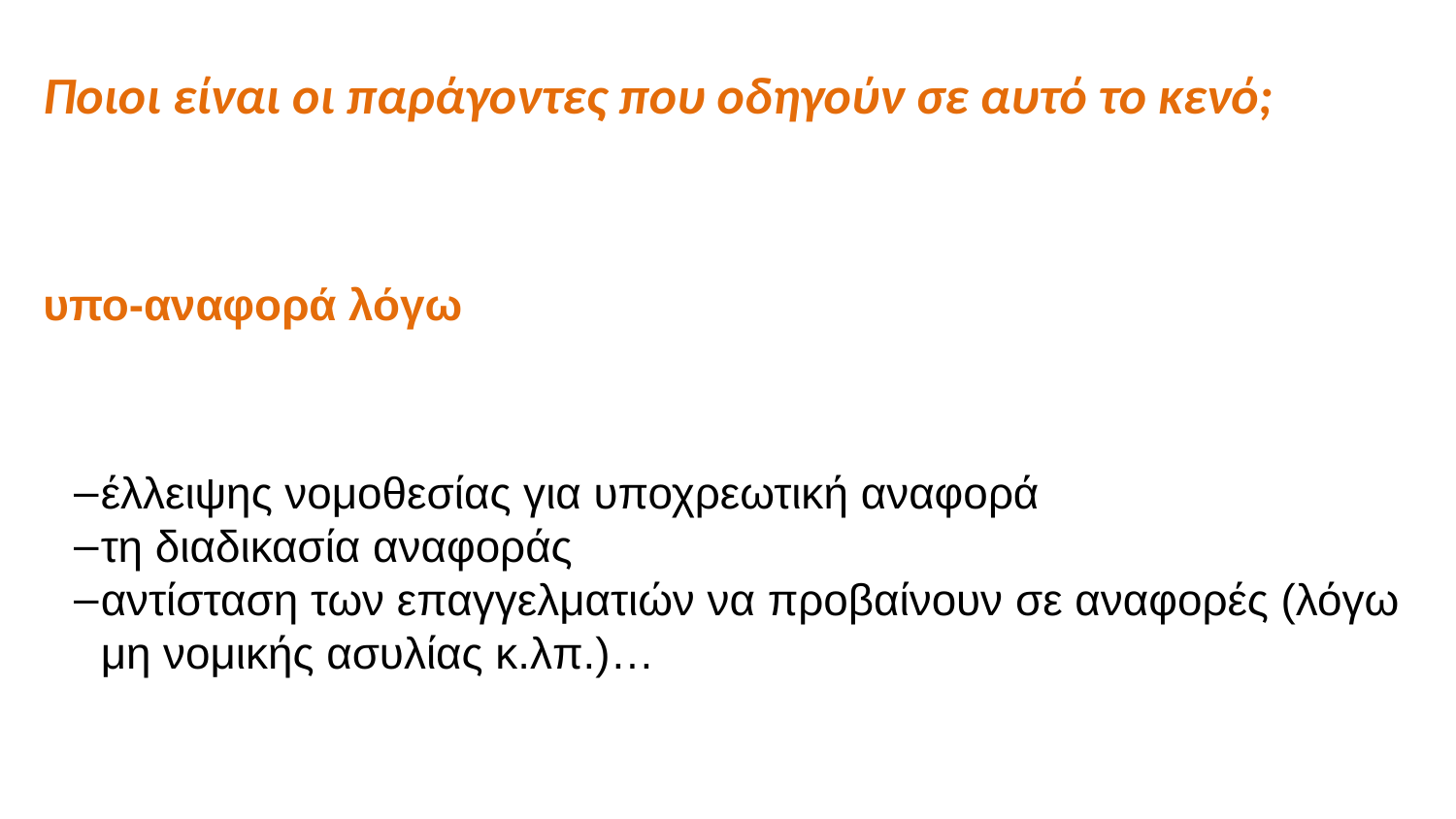

# Ποιοι είναι οι παράγοντες που οδηγούν σε αυτό το κενό;

υπο-αναφορά λόγω

έλλειψης νομοθεσίας για υποχρεωτική αναφορά
τη διαδικασία αναφοράς
αντίσταση των επαγγελματιών να προβαίνουν σε αναφορές (λόγω μη νομικής ασυλίας κ.λπ.)…